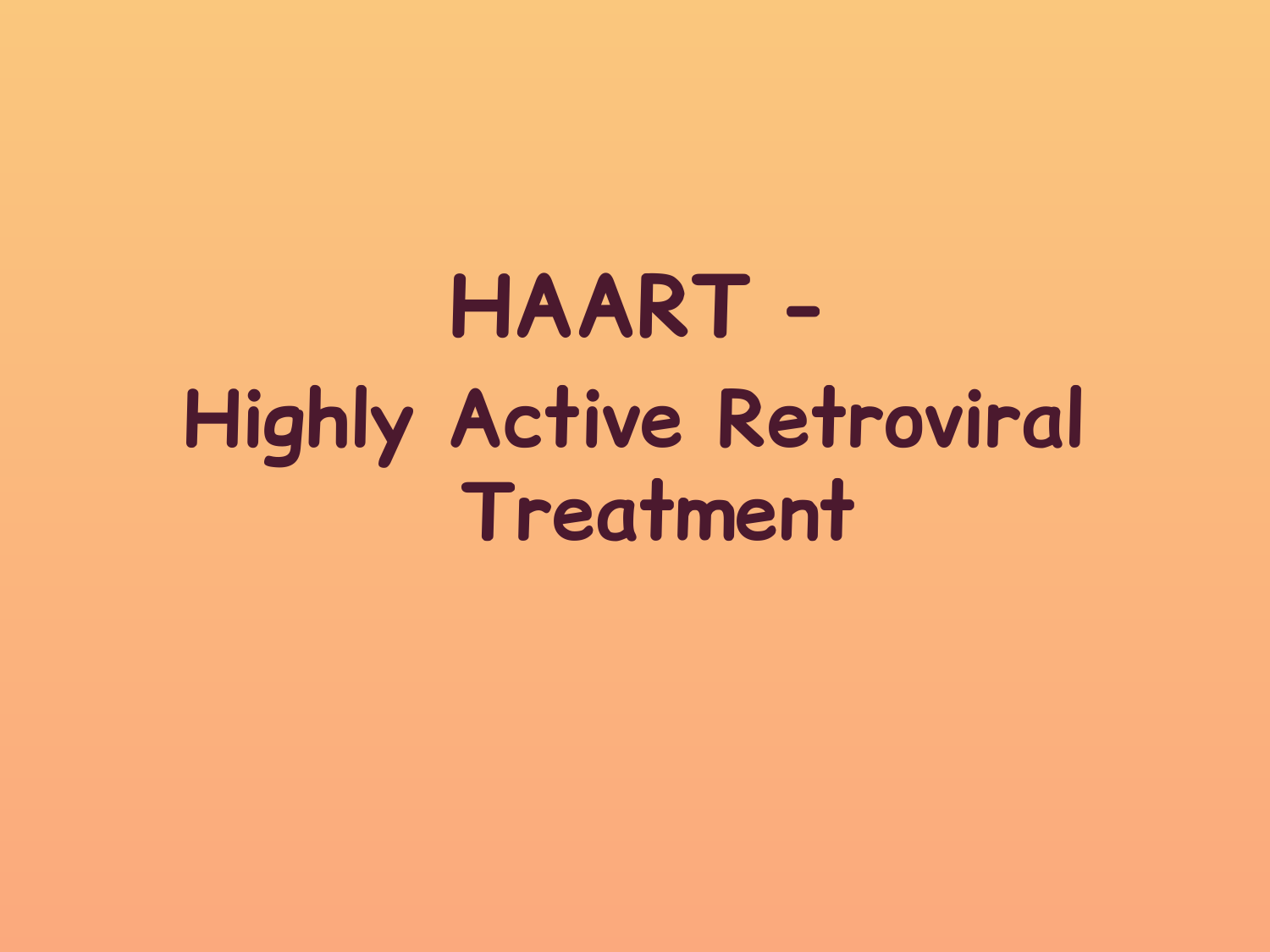

HAART –
Highly Active Retroviral Treatment

#